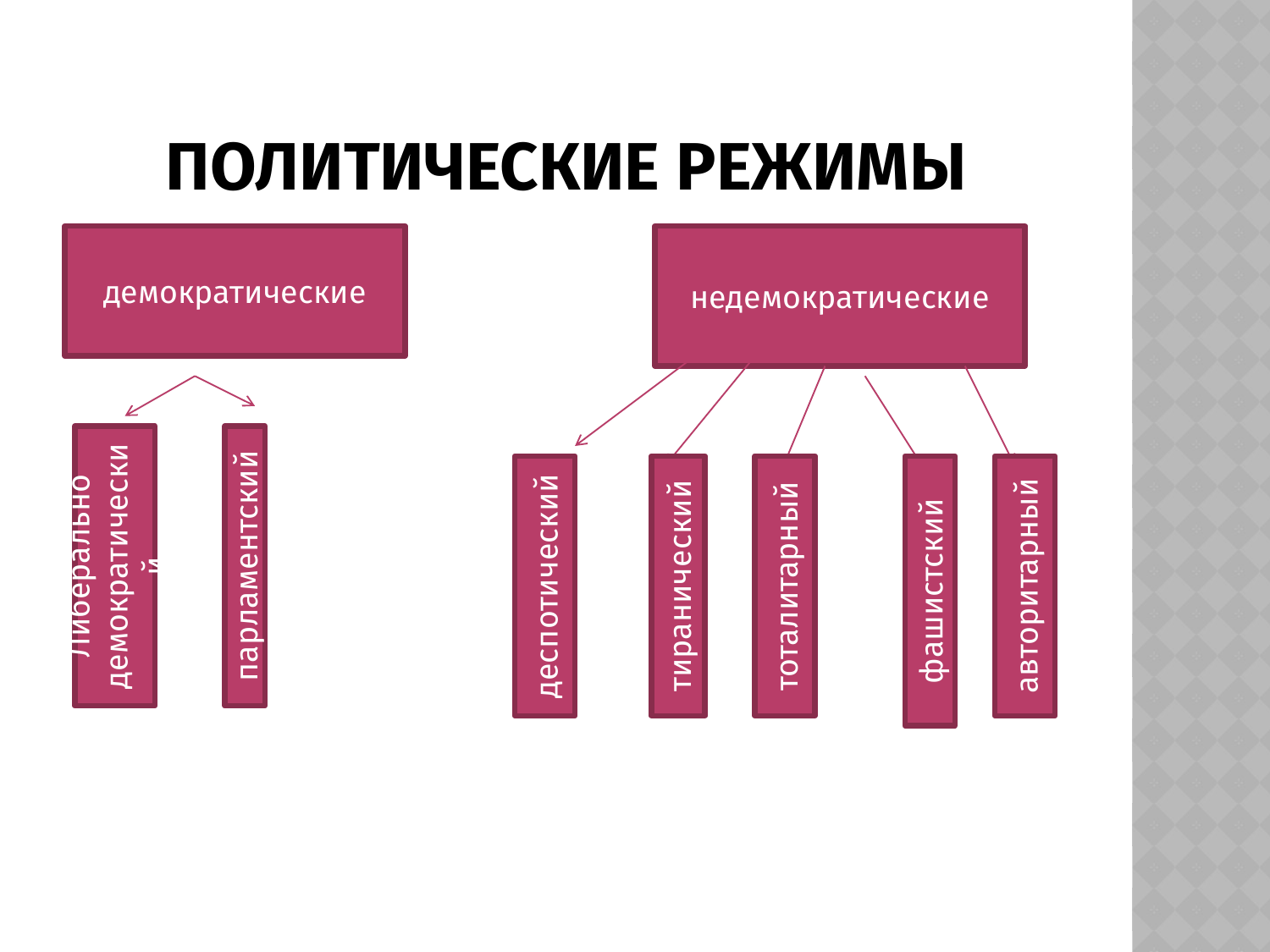

# Политические режимы

демократические
недемократические
Либерально демократический
парламентский
деспотический
тиранический
тоталитарный
фашистский
авторитарный